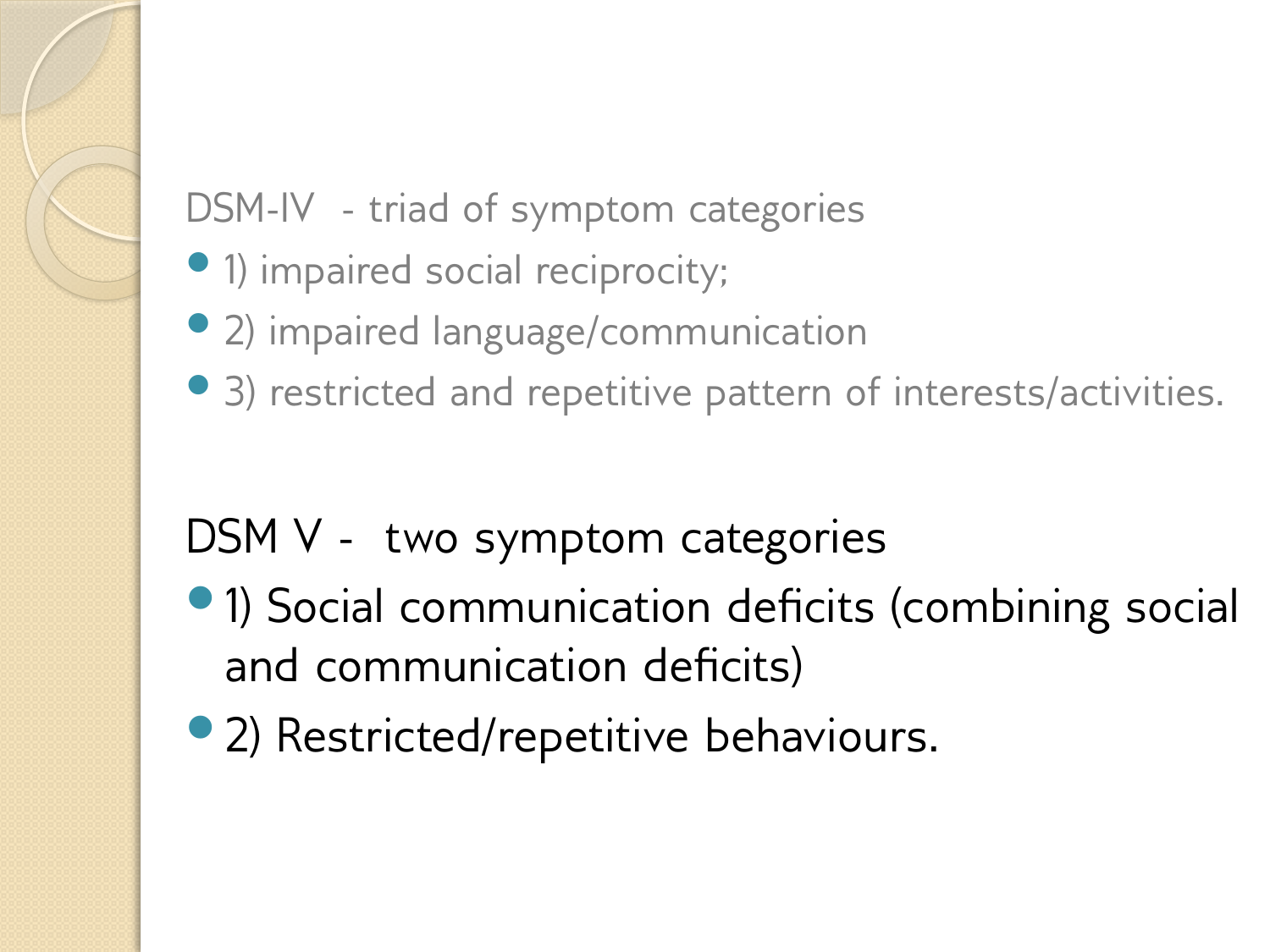

#
DSM-IV  - triad of symptom categories
1) impaired social reciprocity;
2) impaired language/communication
3) restricted and repetitive pattern of interests/activities.

DSM V -  two symptom categories
1) Social communication deficits (combining social and communication deficits)
2) Restricted/repetitive behaviours.